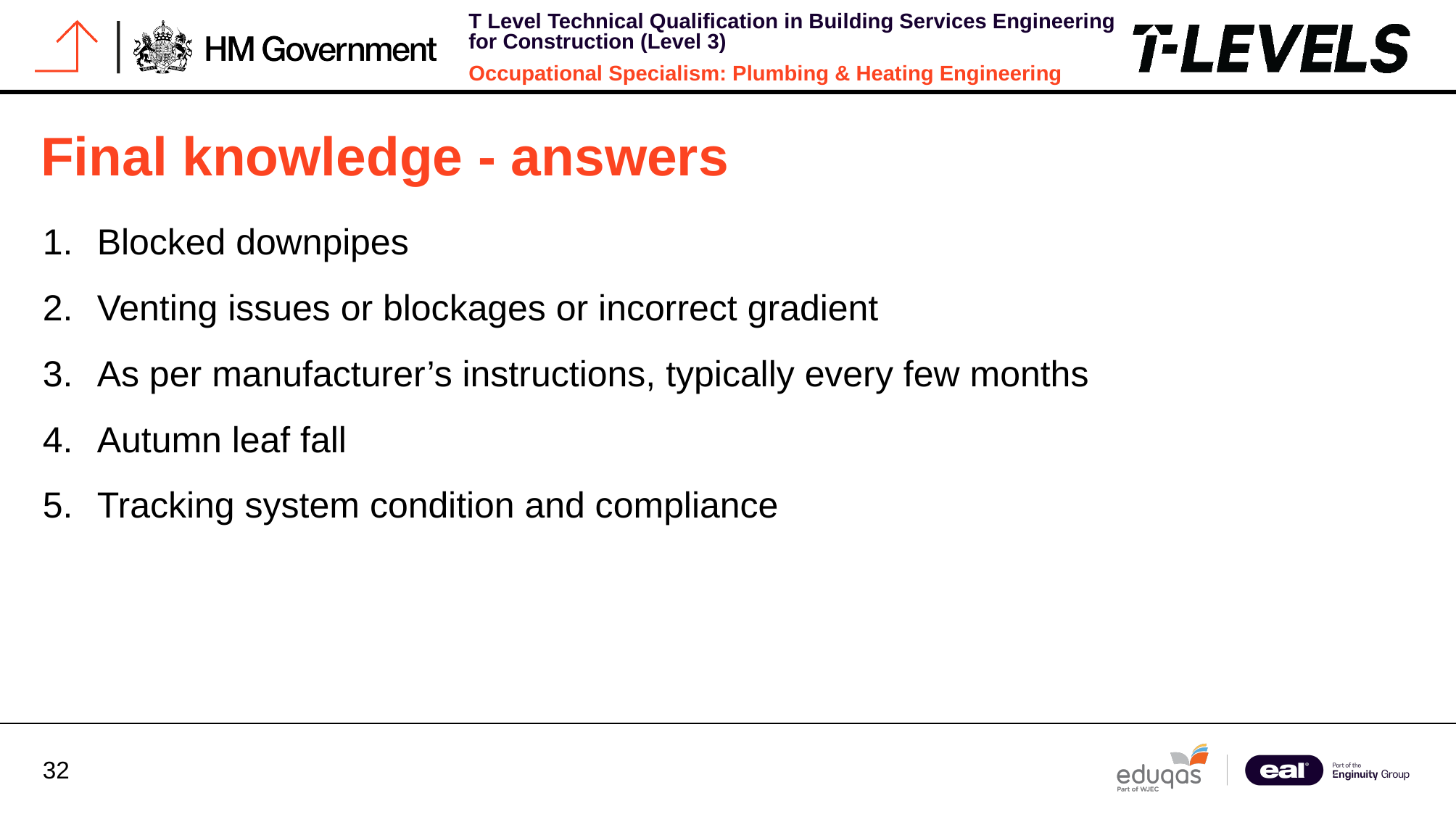

# Final knowledge - answers
Blocked downpipes
Venting issues or blockages or incorrect gradient
As per manufacturer’s instructions, typically every few months
Autumn leaf fall
Tracking system condition and compliance